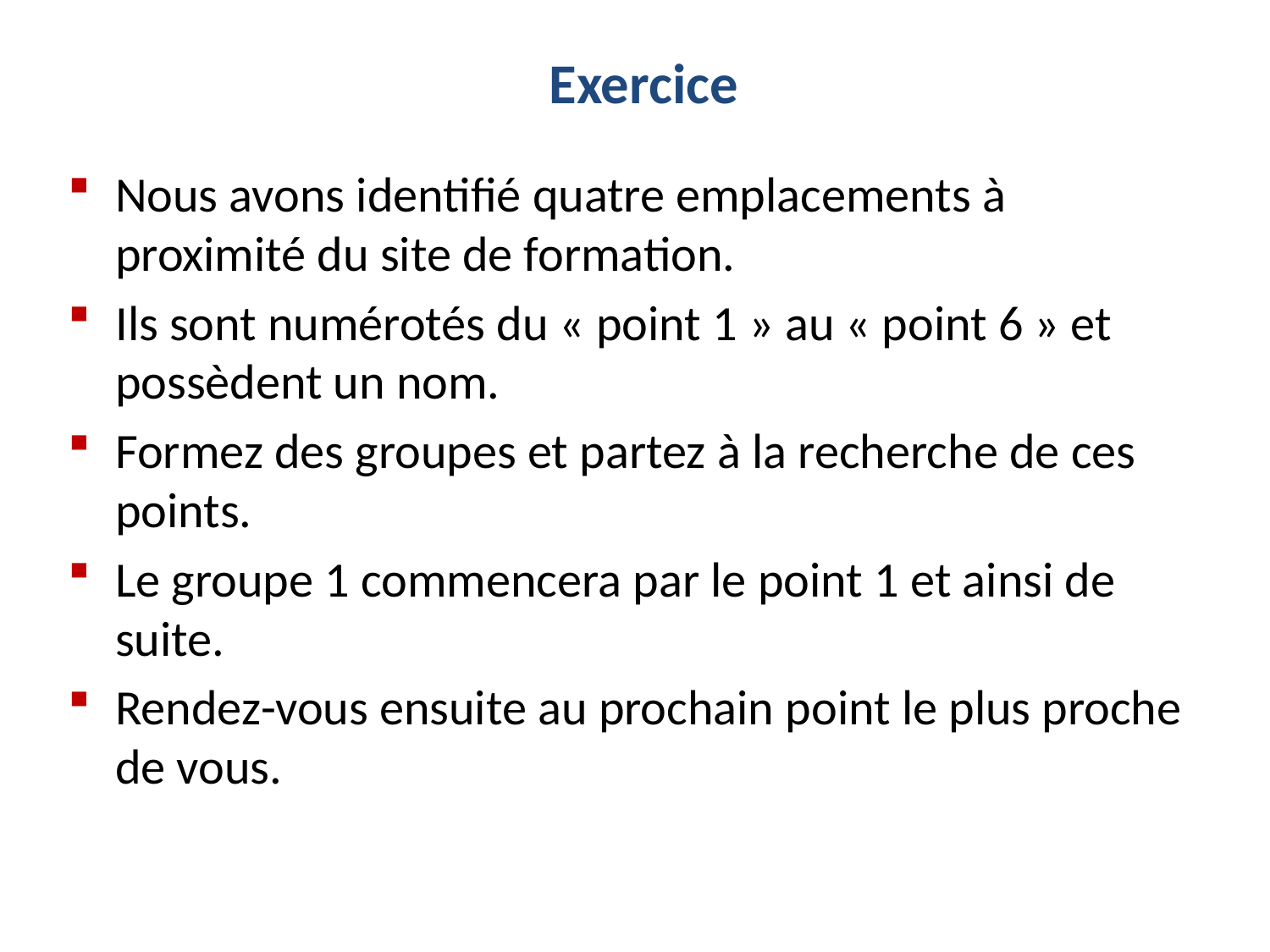

Exercice
Nous avons identifié quatre emplacements à proximité du site de formation.
Ils sont numérotés du « point 1 » au « point 6 » et possèdent un nom.
Formez des groupes et partez à la recherche de ces points.
Le groupe 1 commencera par le point 1 et ainsi de suite.
Rendez-vous ensuite au prochain point le plus proche de vous.